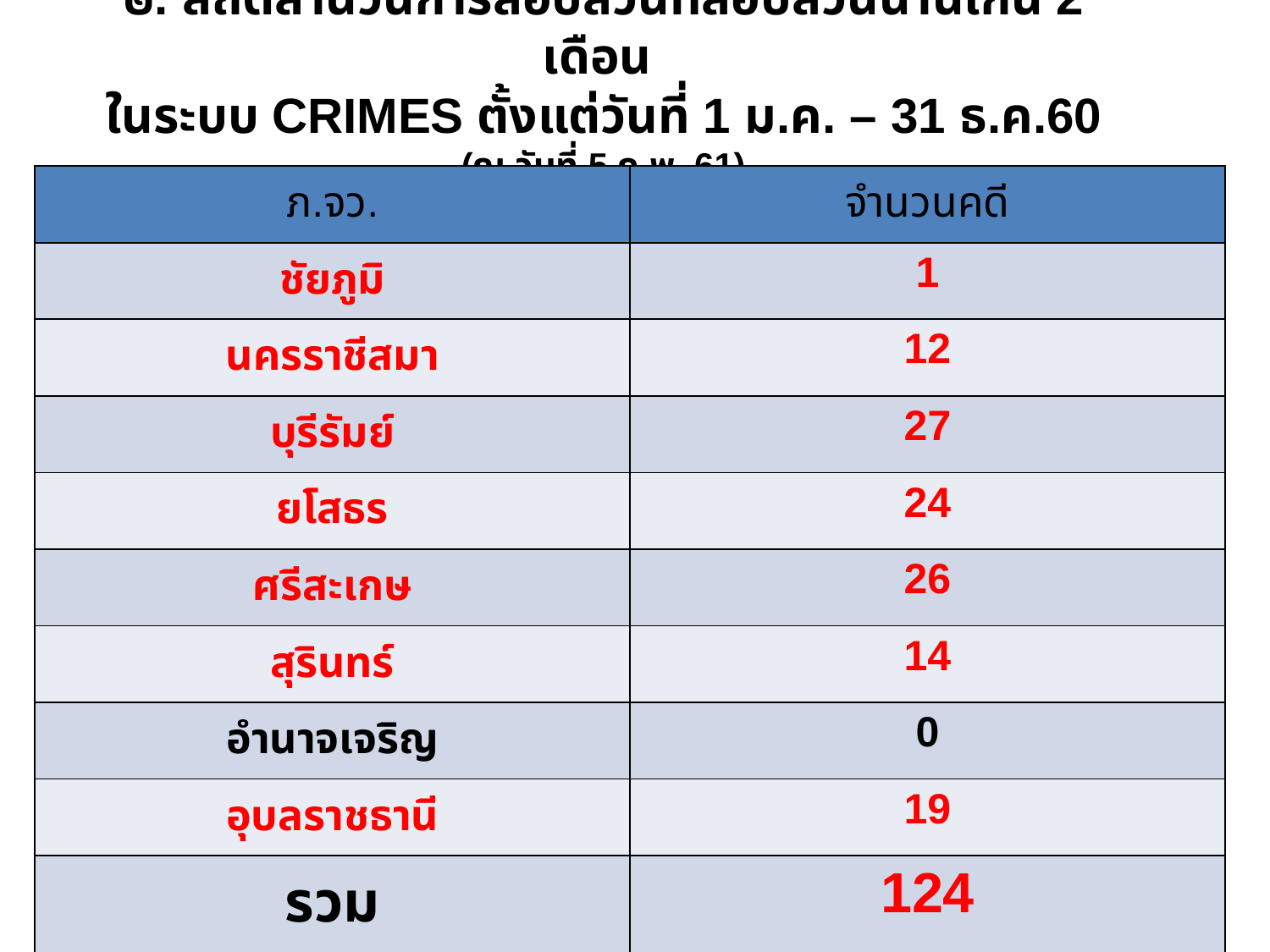

# ๒. สถิติสำนวนการสอบสวนที่สอบสวนนานเกิน 2 เดือน ในระบบ CRIMES ตั้งแต่วันที่ 1 ม.ค. – 31 ธ.ค.60 (ณ วันที่ 5 ก.พ. 61)
| ภ.จว. | จำนวนคดี |
| --- | --- |
| ชัยภูมิ | 1 |
| นครราชีสมา | 12 |
| บุรีรัมย์ | 27 |
| ยโสธร | 24 |
| ศรีสะเกษ | 26 |
| สุรินทร์ | 14 |
| อำนาจเจริญ | 0 |
| อุบลราชธานี | 19 |
| รวม | 124 |